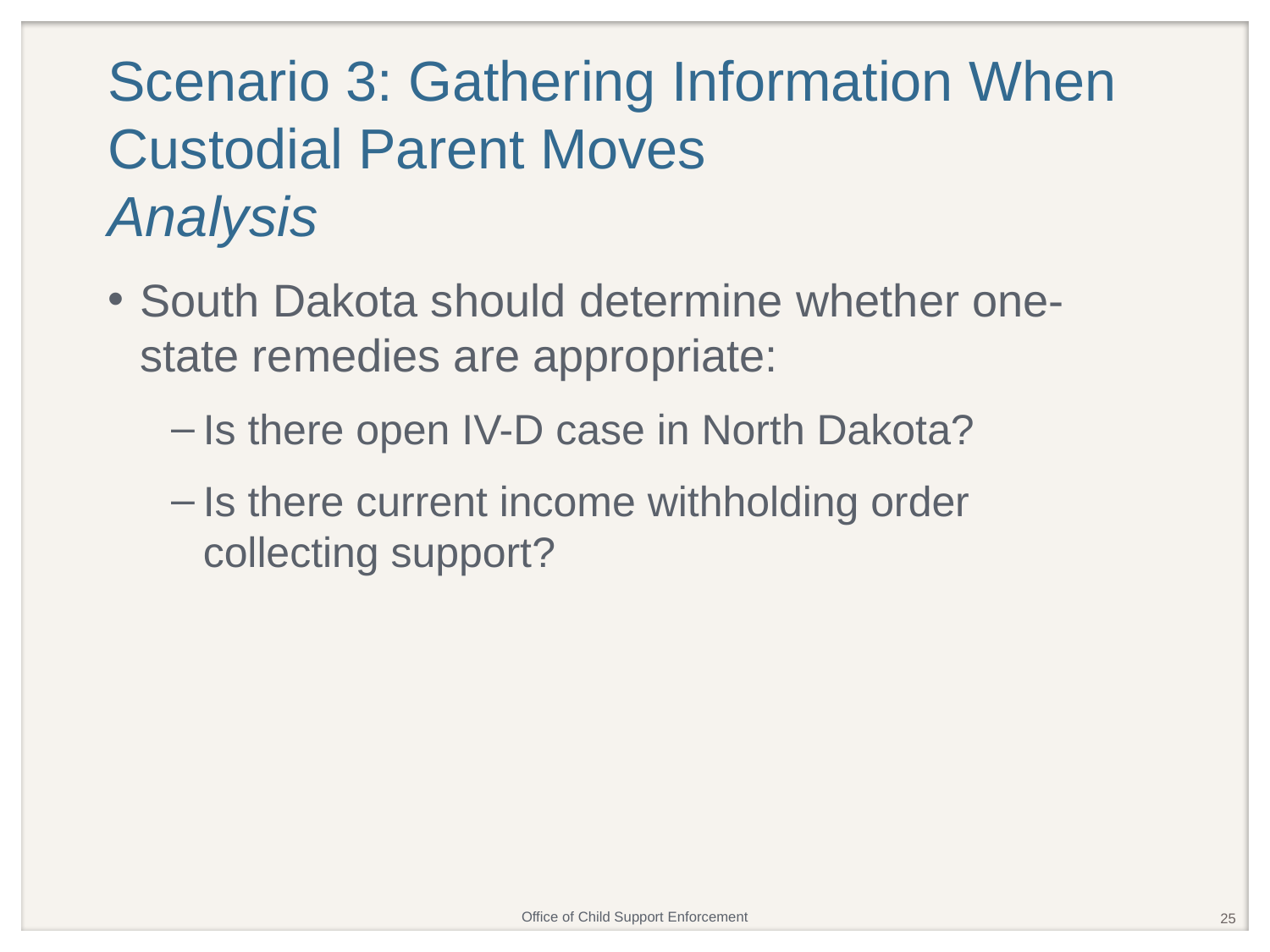

# Scenario 3: Gathering Information When Custodial Parent Moves Analysis
South Dakota should determine whether one-state remedies are appropriate:
Is there open IV-D case in North Dakota?
Is there current income withholding order collecting support?
25